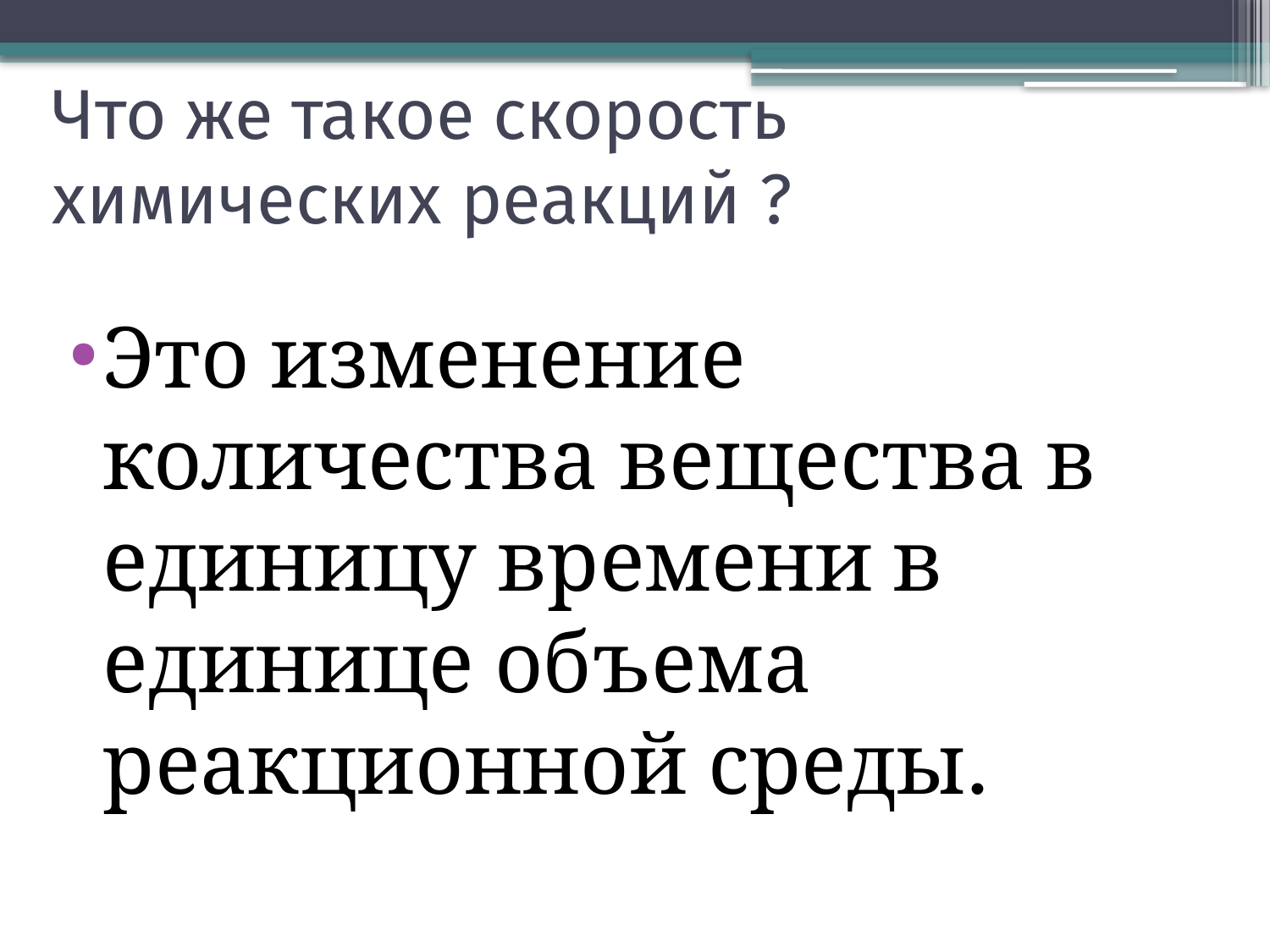

# Что же такое скорость химических реакций ?
Это изменение количества вещества в единицу времени в единице объема реакционной среды.